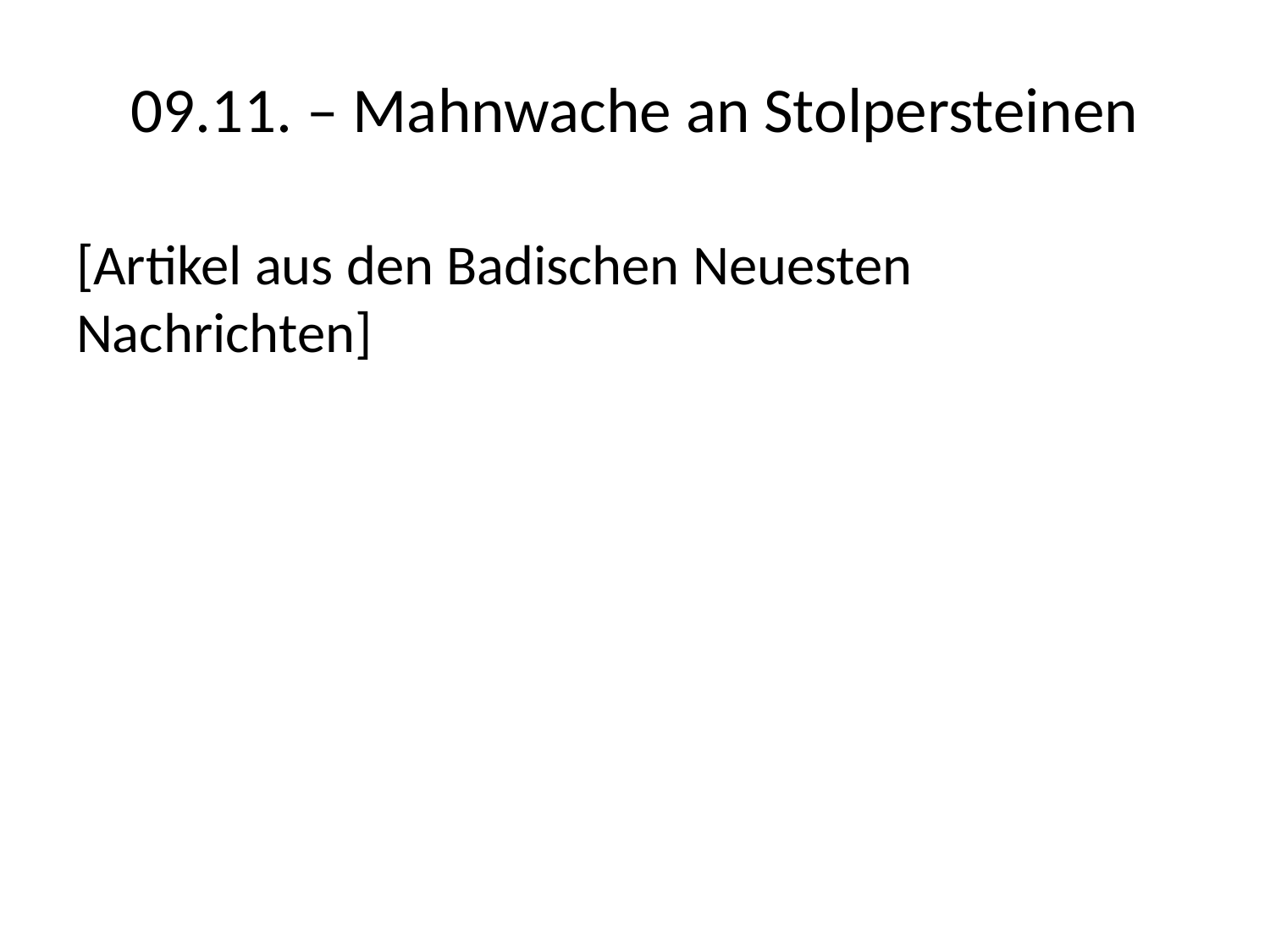

# 09.11. – Mahnwache an Stolpersteinen
[Artikel aus den Badischen Neuesten Nachrichten]